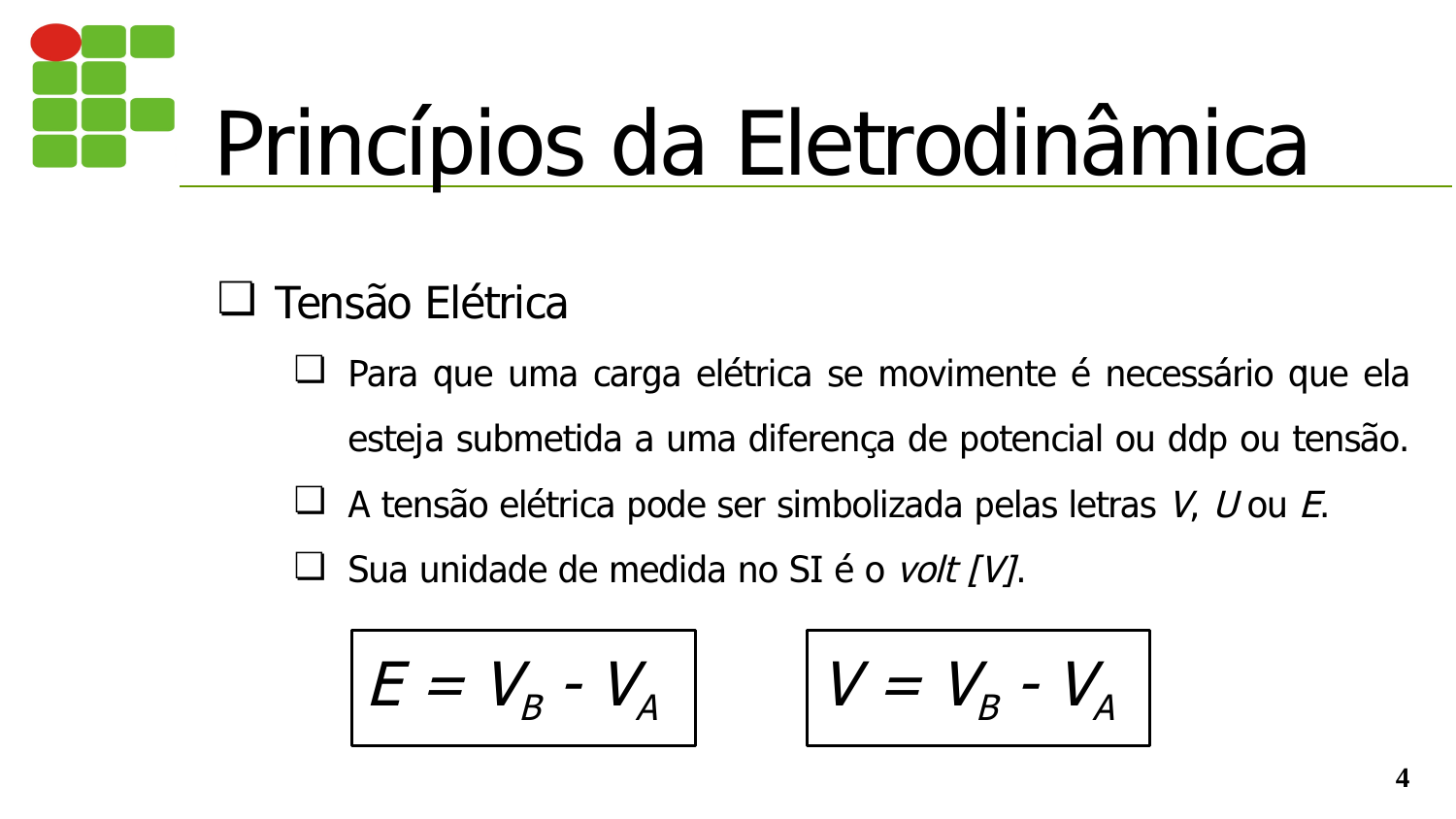

# Princípios da Eletrodinâmica
Tensão Elétrica
Para que uma carga elétrica se movimente é necessário que ela esteja submetida a uma diferença de potencial ou ddp ou tensão.
A tensão elétrica pode ser simbolizada pelas letras V, U ou E.
Sua unidade de medida no SI é o volt [V].

E = VB - VA
V = VB - VA
4